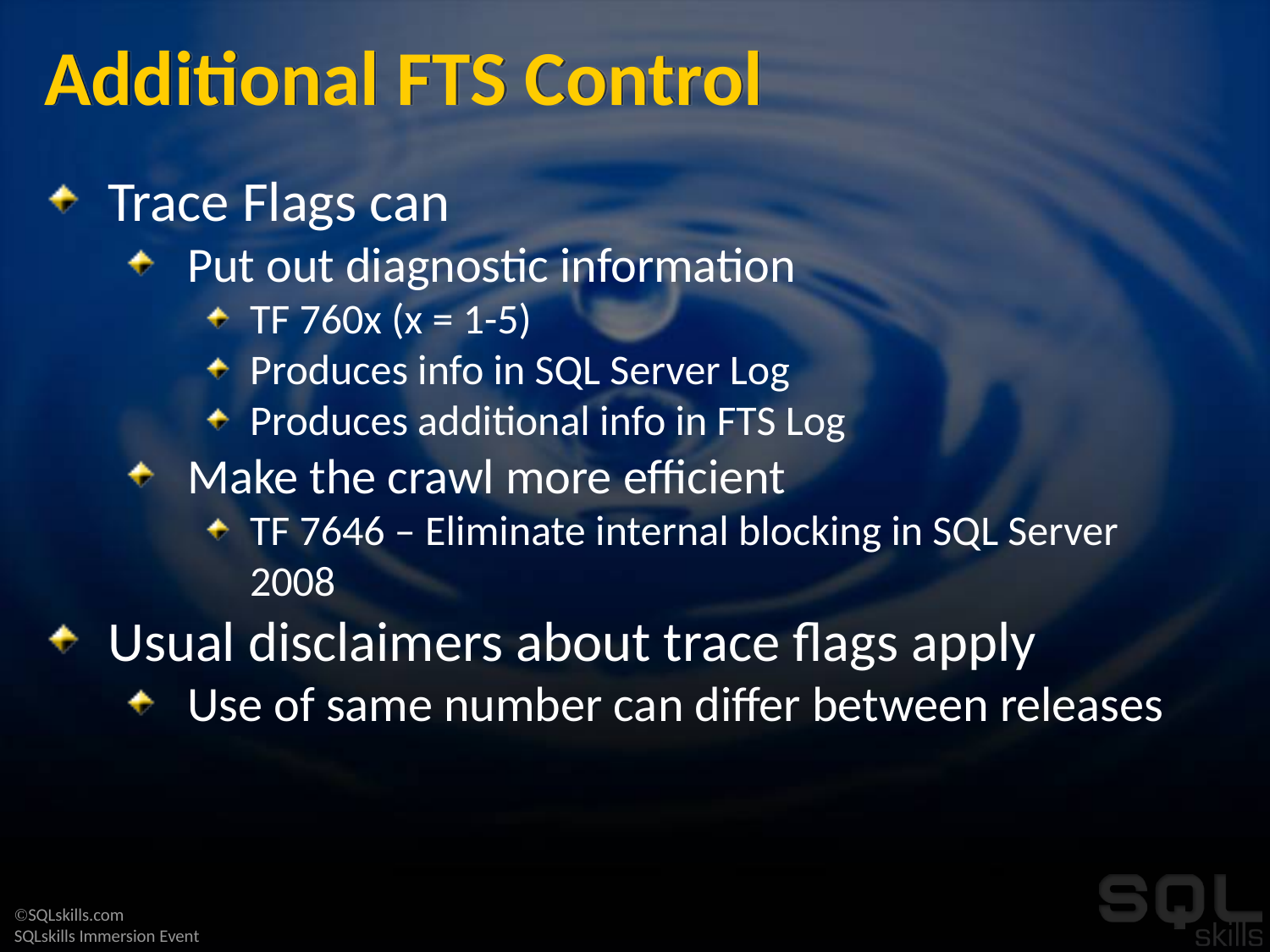

# Additional FTS Control
Trace Flags can
Put out diagnostic information
TF 760x (x = 1-5)
Produces info in SQL Server Log
Produces additional info in FTS Log
Make the crawl more efficient
TF 7646 – Eliminate internal blocking in SQL Server 2008
Usual disclaimers about trace flags apply
Use of same number can differ between releases